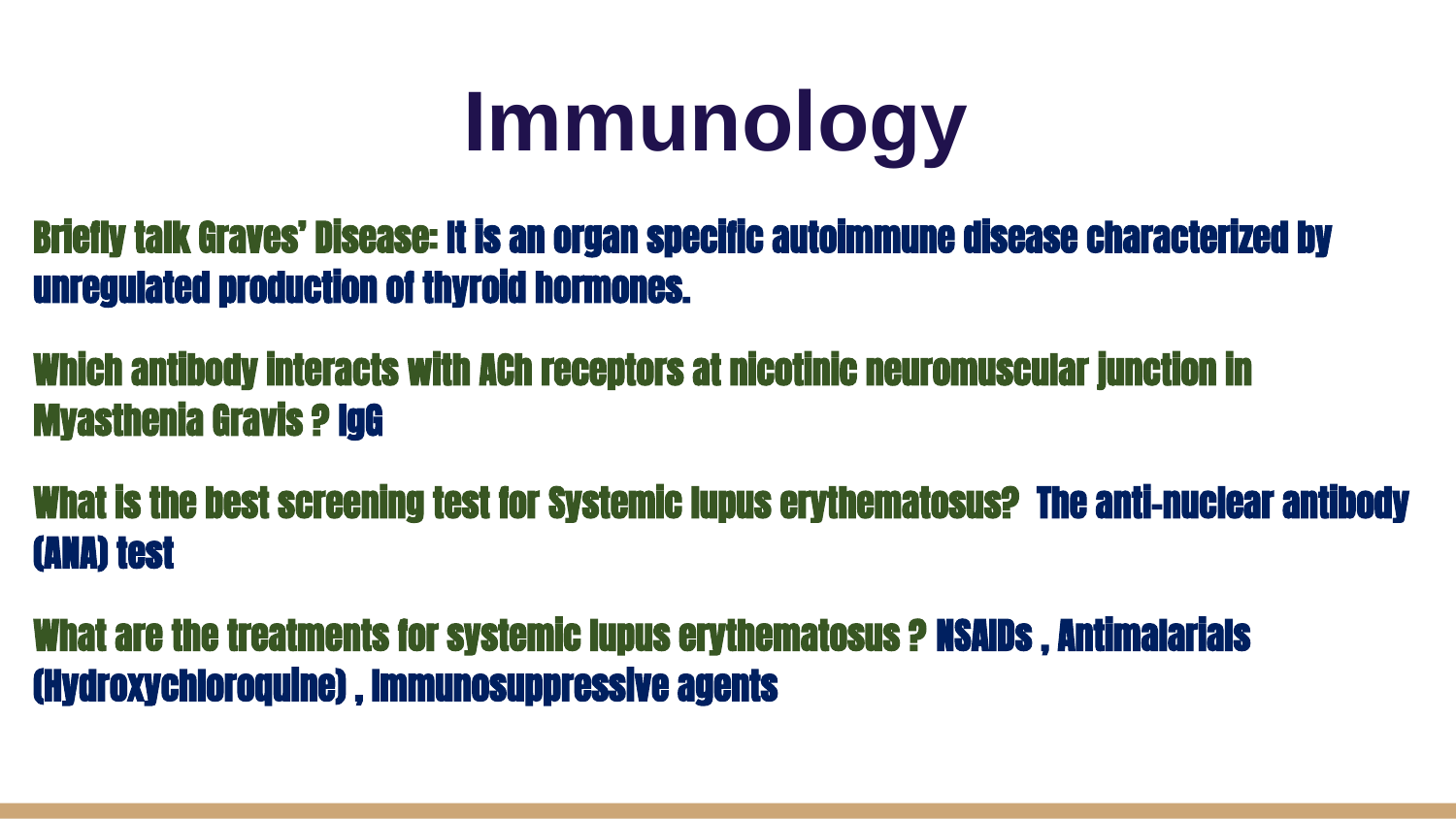

# Immunology
Briefly talk Graves’ Disease: It is an organ specific autoimmune disease characterized by unregulated production of thyroid hormones.
Which antibody interacts with ACh receptors at nicotinic neuromuscular junction in Myasthenia Gravis ? IgG
What is the best screening test for Systemic lupus erythematosus?  The anti-nuclear antibody (ANA) test
What are the treatments for systemic lupus erythematosus ? NSAIDs , Antimalarials (Hydroxychloroquine) , Immunosuppressive agents